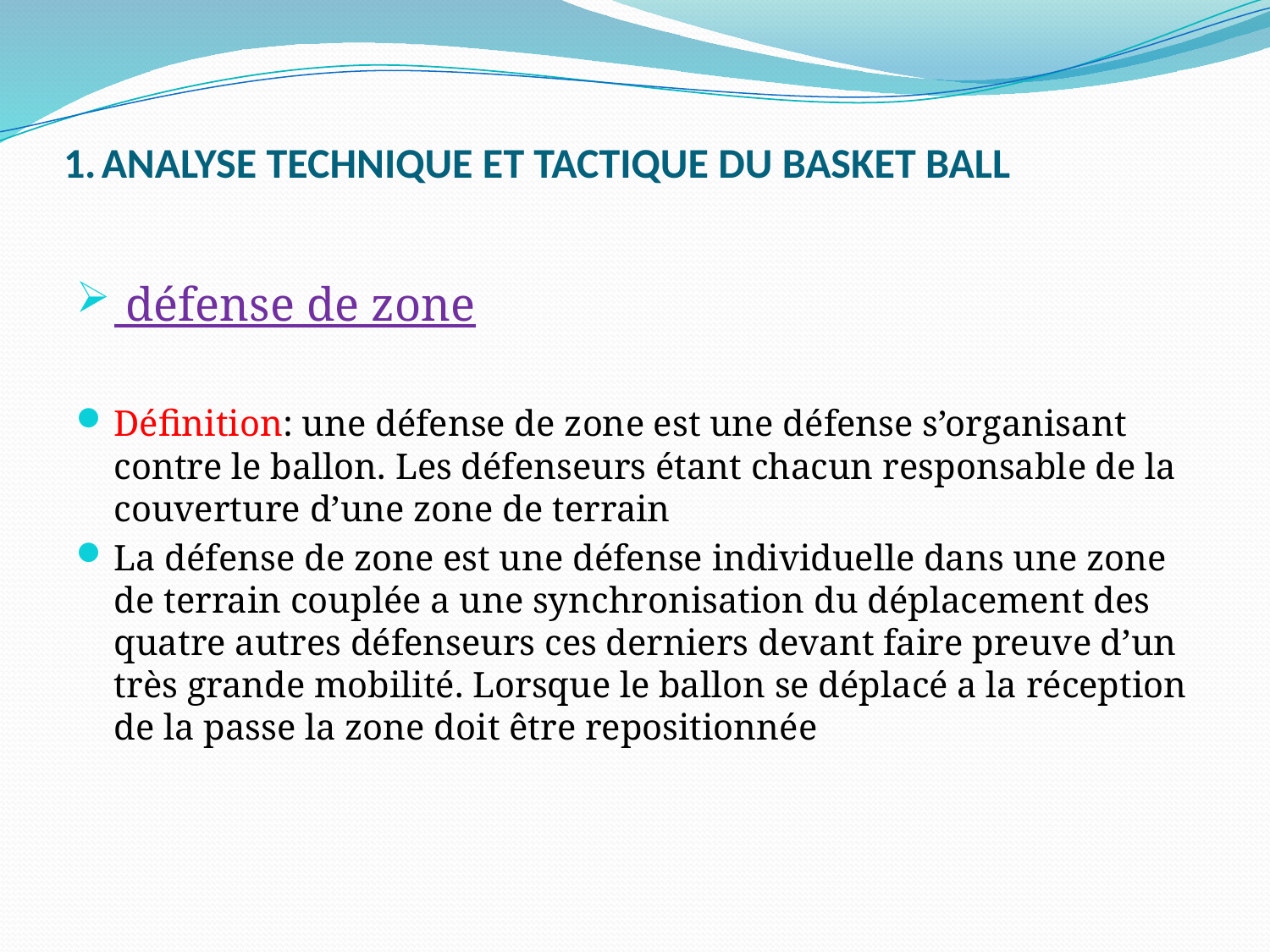

# ANALYSE TECHNIQUE ET TACTIQUE DU BASKET BALL
 défense de zone

Définition: une défense de zone est une défense s’organisant contre le ballon. Les défenseurs étant chacun responsable de la couverture d’une zone de terrain
La défense de zone est une défense individuelle dans une zone de terrain couplée a une synchronisation du déplacement des quatre autres défenseurs ces derniers devant faire preuve d’un très grande mobilité. Lorsque le ballon se déplacé a la réception de la passe la zone doit être repositionnée